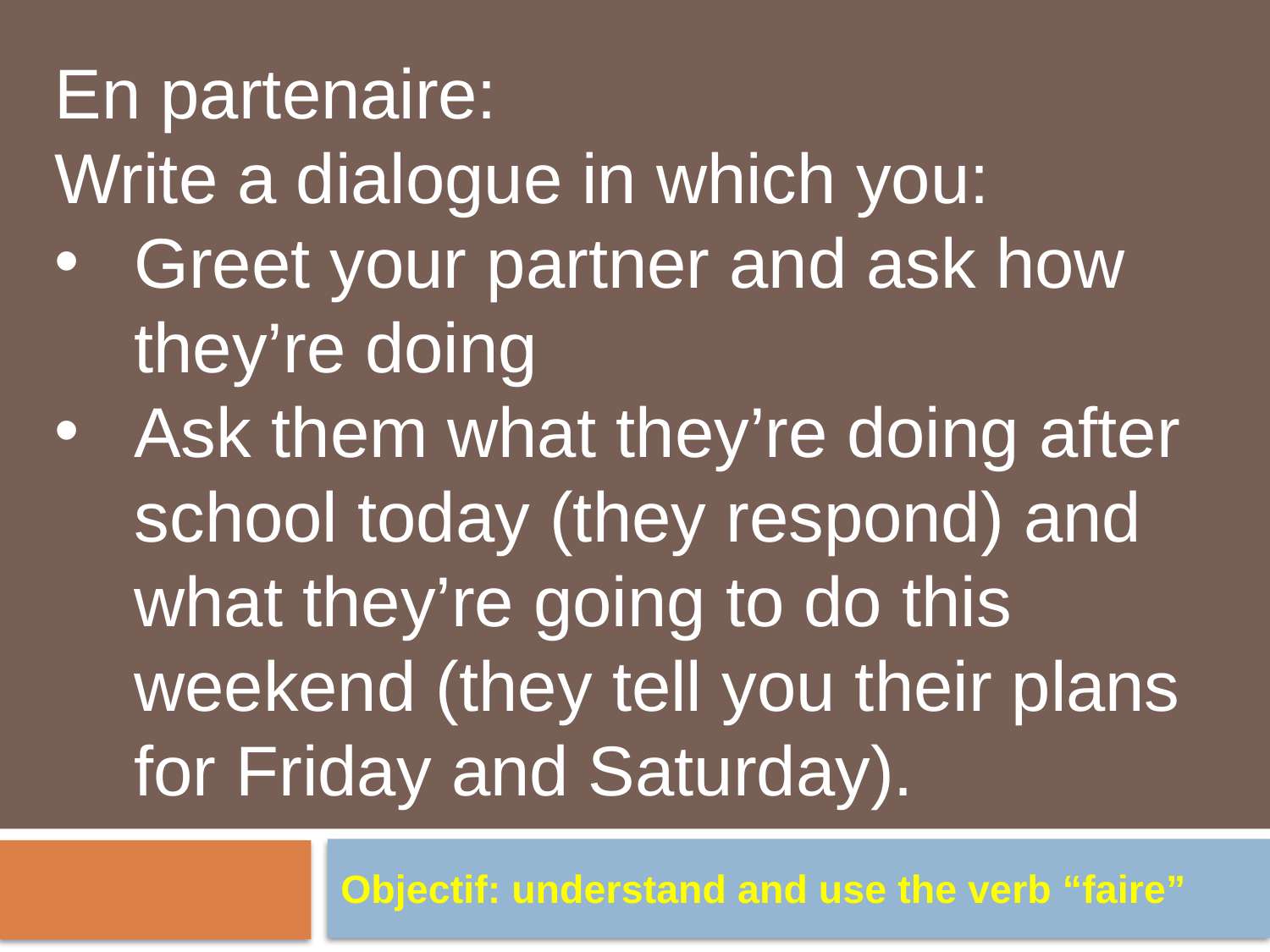

En partenaire:
Write a dialogue in which you:
Greet your partner and ask how they’re doing
Ask them what they’re doing after school today (they respond) and what they’re going to do this weekend (they tell you their plans for Friday and Saturday).
Objectif: understand and use the verb “faire”